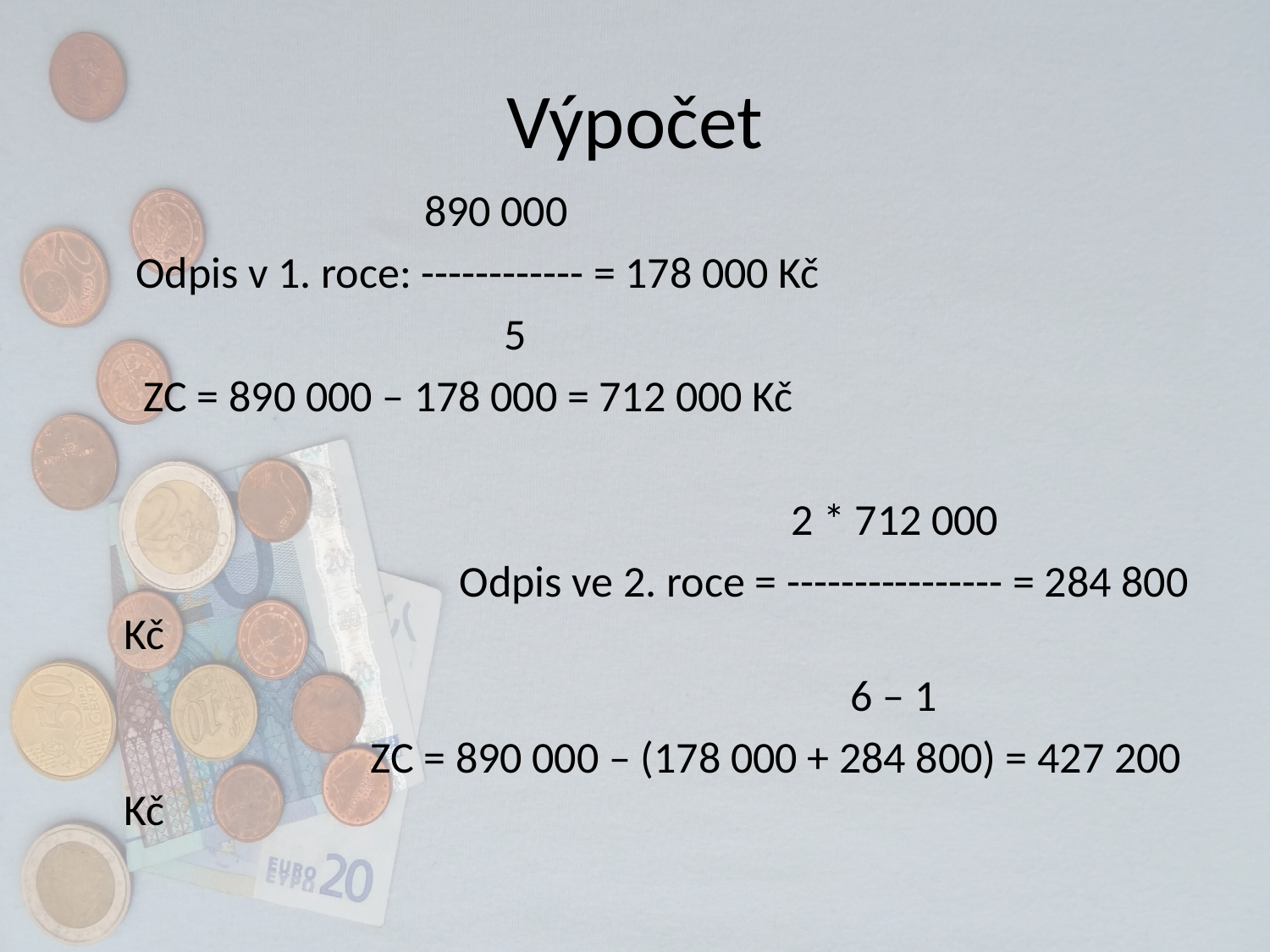

# Výpočet
                                   890 000
      Odpis v 1. roce: ------------ = 178 000 Kč
                                           5
	  ZC = 890 000 – 178 000 = 712 000 Kč

					                2 * 712 000
		                     Odpis ve 2. roce = ---------------- = 284 800 Kč
					                      6 – 1
		            ZC = 890 000 – (178 000 + 284 800) = 427 200 Kč